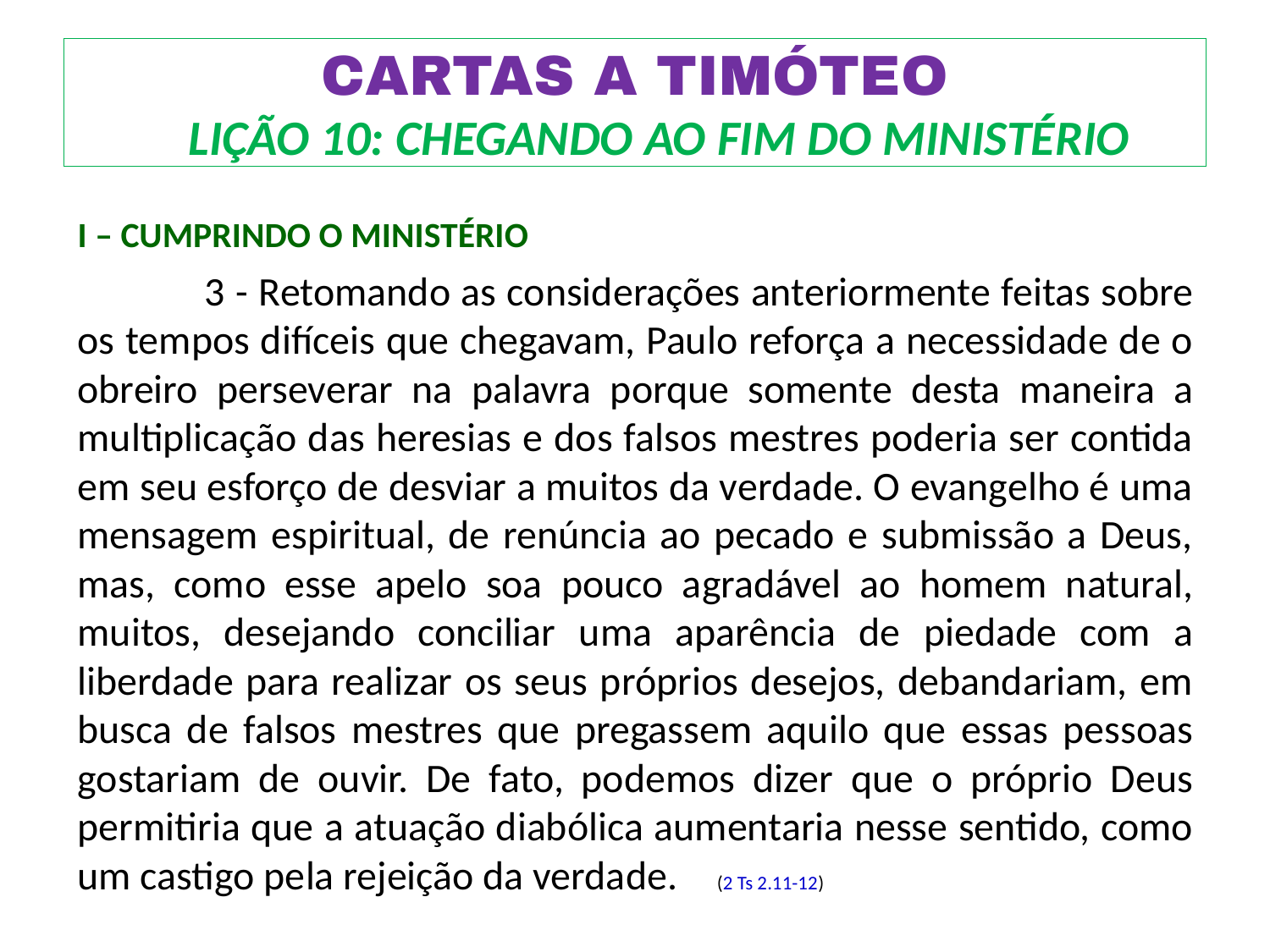

# CARTAS A TIMÓTEO LIÇÃO 10: CHEGANDO AO FIM DO MINISTÉRIO
I – CUMPRINDO O MINISTÉRIO
	3 - Retomando as considerações anteriormente feitas sobre os tempos difíceis que chegavam, Paulo reforça a necessidade de o obreiro perseverar na palavra porque somente desta maneira a multiplicação das heresias e dos falsos mestres poderia ser contida em seu esforço de desviar a muitos da verdade. O evangelho é uma mensagem espiritual, de renúncia ao pecado e submissão a Deus, mas, como esse apelo soa pouco agradável ao homem natural, muitos, desejando conciliar uma aparência de piedade com a liberdade para realizar os seus próprios desejos, debandariam, em busca de falsos mestres que pregassem aquilo que essas pessoas gostariam de ouvir. De fato, podemos dizer que o próprio Deus permitiria que a atuação diabólica aumentaria nesse sentido, como um castigo pela rejeição da verdade.	 (2 Ts 2.11-12)